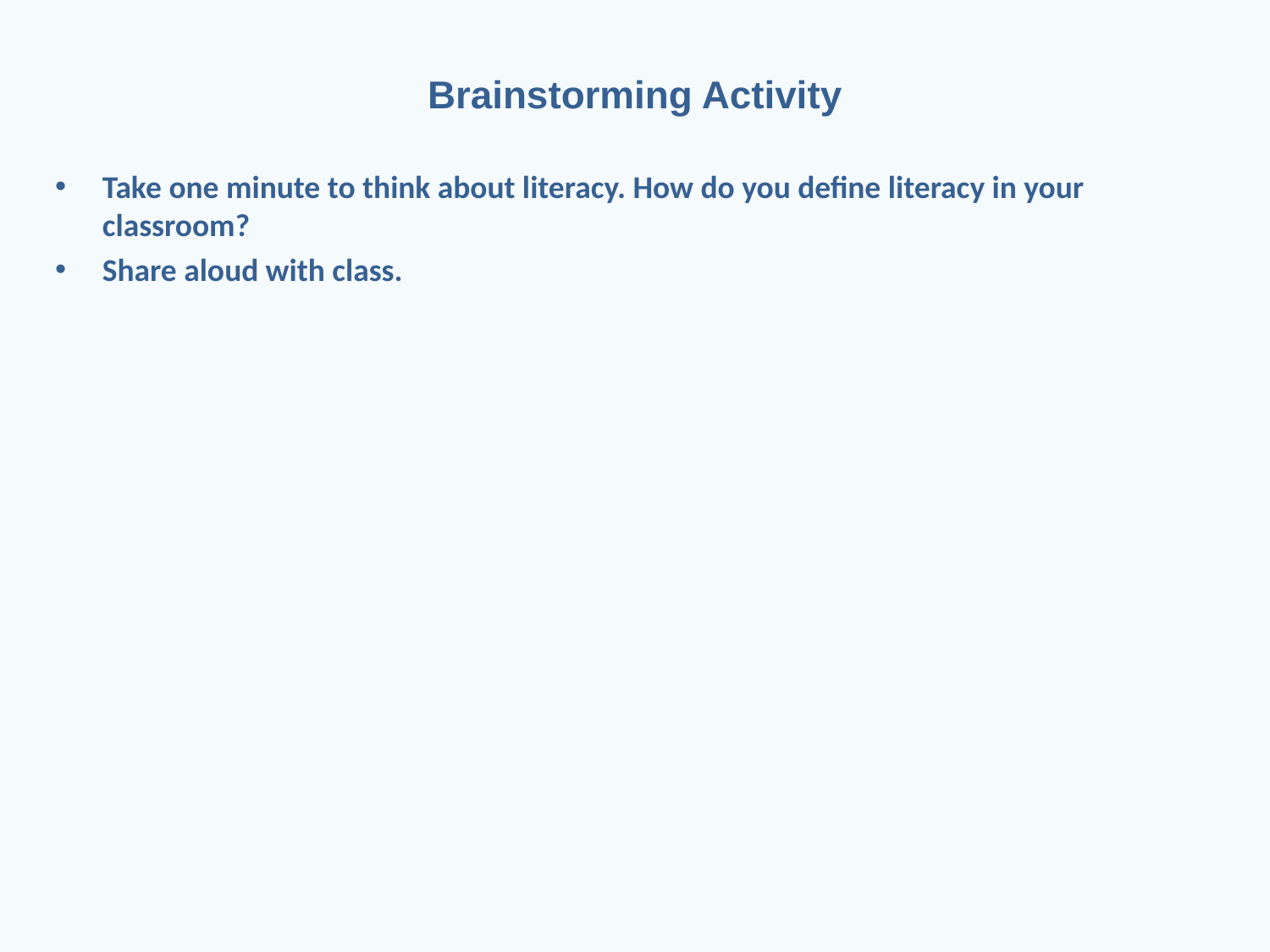

Brainstorming Activity

Take one minute to think about literacy. How do you define literacy in your classroom?
Share aloud with class.